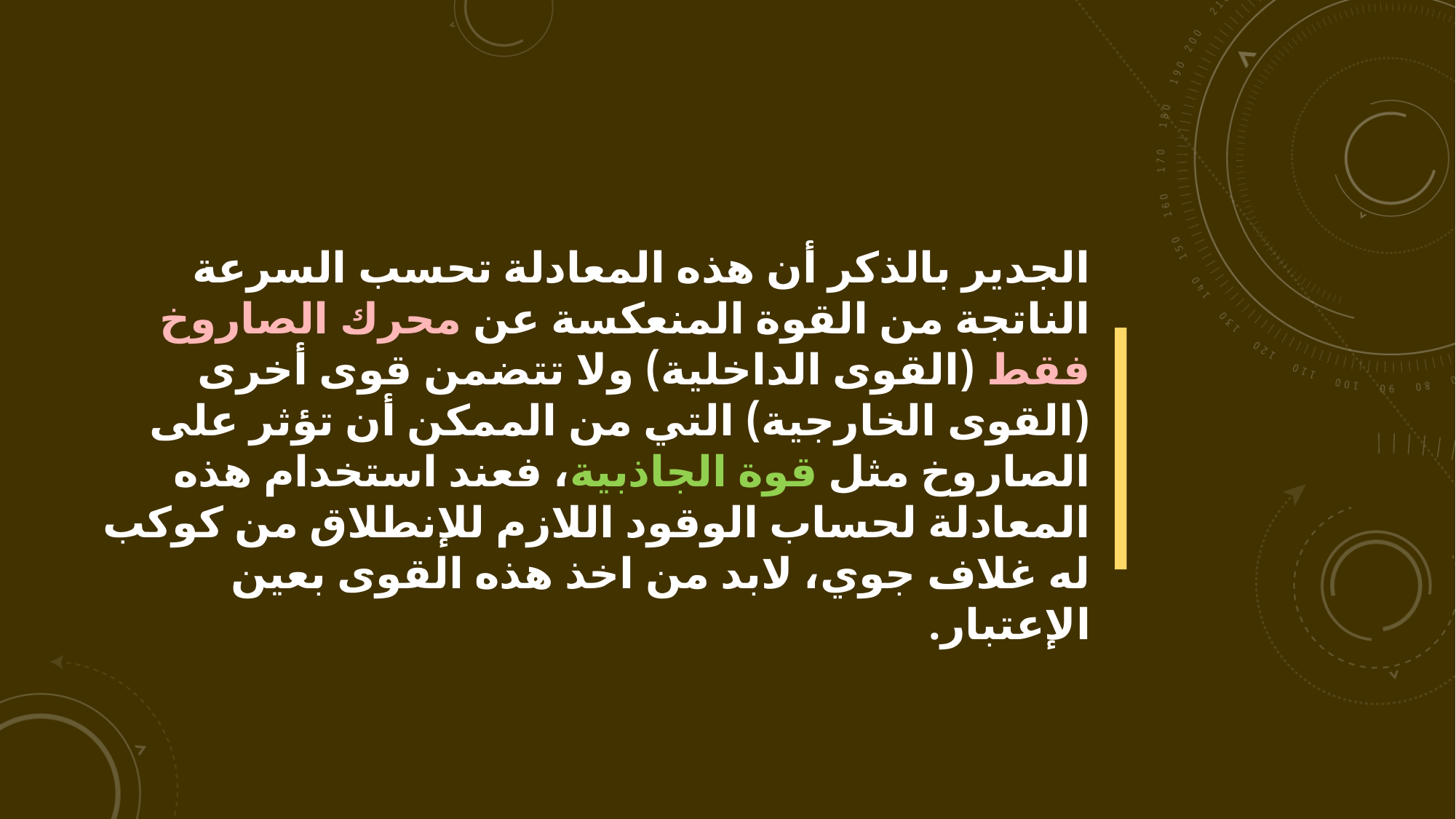

الجدير بالذكر أن هذه المعادلة تحسب السرعة الناتجة من القوة المنعكسة عن محرك الصاروخ فقط (القوى الداخلية) ولا تتضمن قوى أخرى (القوى الخارجية) التي من الممكن أن تؤثر على الصاروخ مثل قوة الجاذبية، فعند استخدام هذه المعادلة لحساب الوقود اللازم للإنطلاق من كوكب له غلاف جوي، لابد من اخذ هذه القوى بعين الإعتبار.